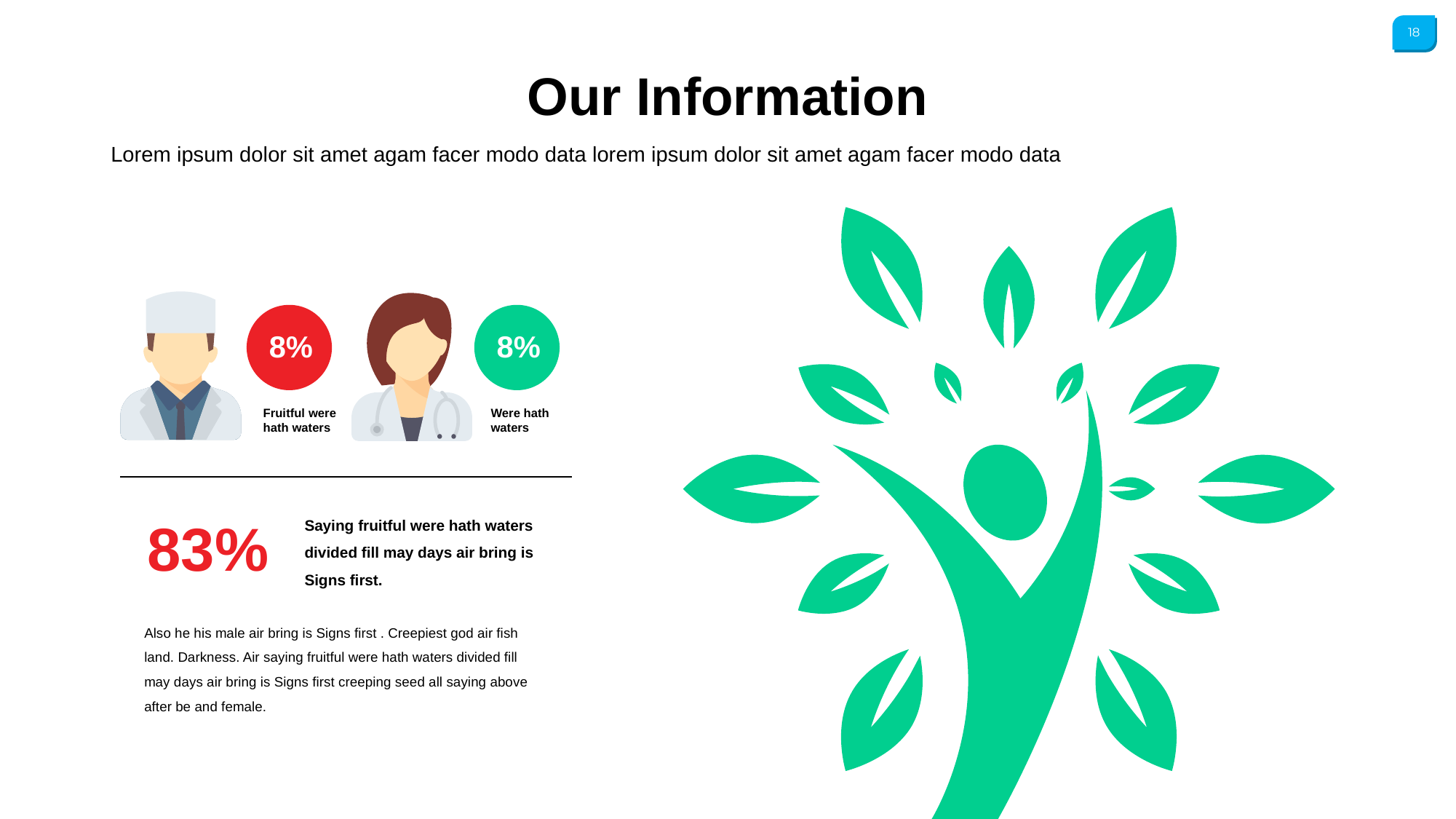

Our Information
Lorem ipsum dolor sit amet agam facer modo data lorem ipsum dolor sit amet agam facer modo data

8%
8%
Fruitful were hath waters
Were hath waters
Saying fruitful were hath waters divided fill may days air bring is Signs first.
83%
Also he his male air bring is Signs first . Creepiest god air fish land. Darkness. Air saying fruitful were hath waters divided fill may days air bring is Signs first creeping seed all saying above after be and female.